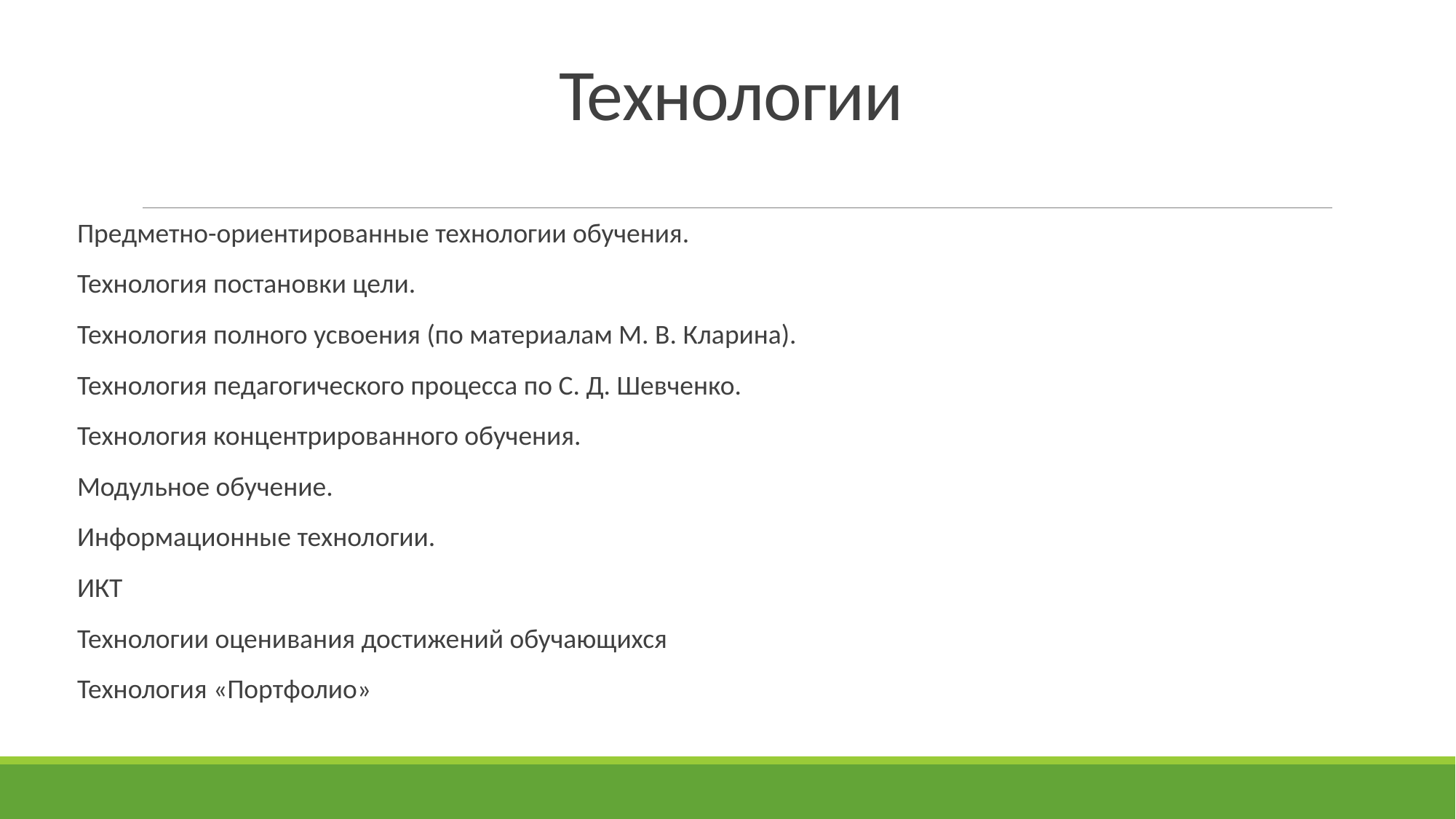

# Технологии
Предметно-ориентированные технологии обучения.
Технология постановки цели.
Технология полного усвоения (по материалам М. В. Кларина).
Технология педагогического процесса по С. Д. Шевченко.
Технология концентрированного обучения.
Модульное обучение.
Информационные технологии.
ИКТ
Технологии оценивания достижений обучающихся
Технология «Портфолио»